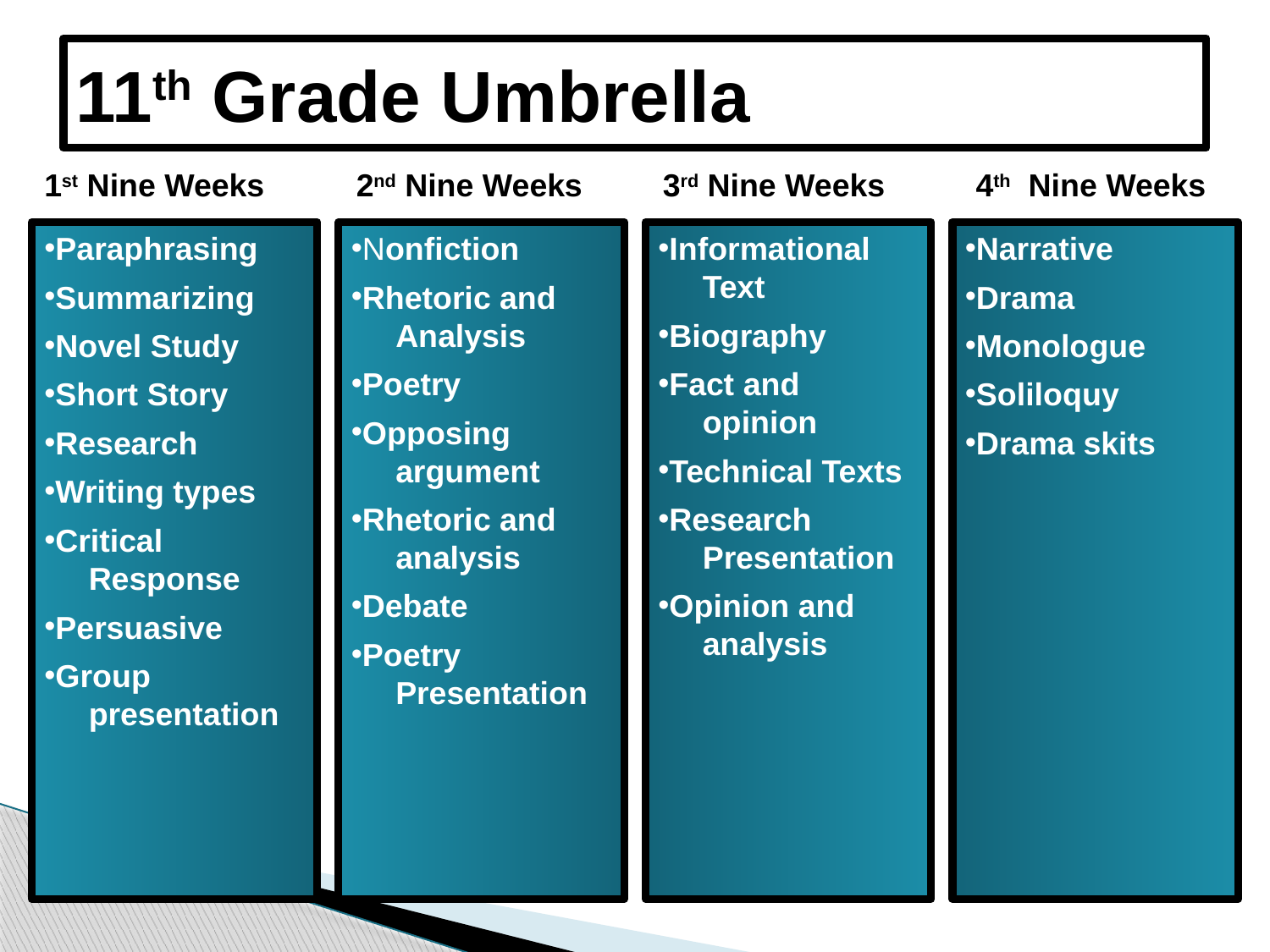

# 11th Grade Umbrella

1st Nine Weeks
2nd Nine Weeks
3rd Nine Weeks
4th  Nine Weeks
Paraphrasing
Summarizing
Novel Study
Short Story
Research
Writing types
Critical
     Response
Persuasive
Group
     presentation

Nonfiction
Rhetoric and
     Analysis
Poetry
Opposing
     argument
Rhetoric and
     analysis
Debate
Poetry
     Presentation

Informational
     Text
Biography
Fact and
     opinion
Technical Texts
Research
     Presentation
Opinion and
     analysis

Narrative
Drama
Monologue
Soliloquy
Drama skits